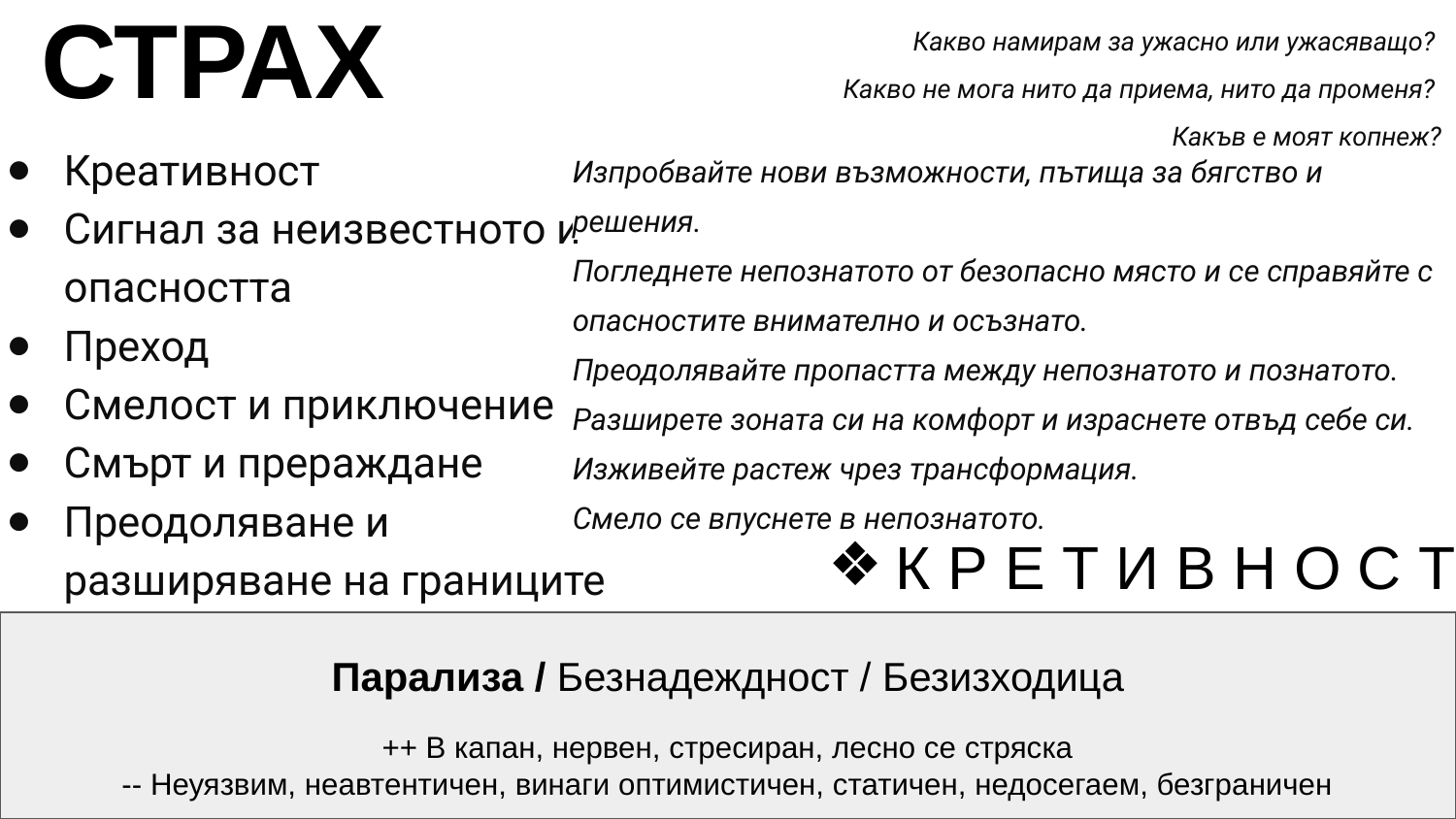

# СТРАХ
Какво намирам за ужасно или ужасяващо?
Какво не мога нито да приема, нито да променя?
Какъв е моят копнеж?
Креативност
Сигнал за неизвестното и опасността
Преход
Смелост и приключение
Смърт и прераждане
Преодоляване и разширяване на границите
Изпробвайте нови възможности, пътища за бягство и решения.
Погледнете непознатото от безопасно място и се справяйте с опасностите внимателно и осъзнато.
Преодолявайте пропастта между непознатото и познатото.
Разширете зоната си на комфорт и израснете отвъд себе си.
Изживейте растеж чрез трансформация.
Смело се впуснете в непознатото.
К Р Е Т И В Н О С Т

Парализа / Безнадеждност / Безизходица
++ В капан, нервен, стресиран, лесно се стряска
-- Неуязвим, неавтентичен, винаги оптимистичен, статичен, недосегаем, безграничен